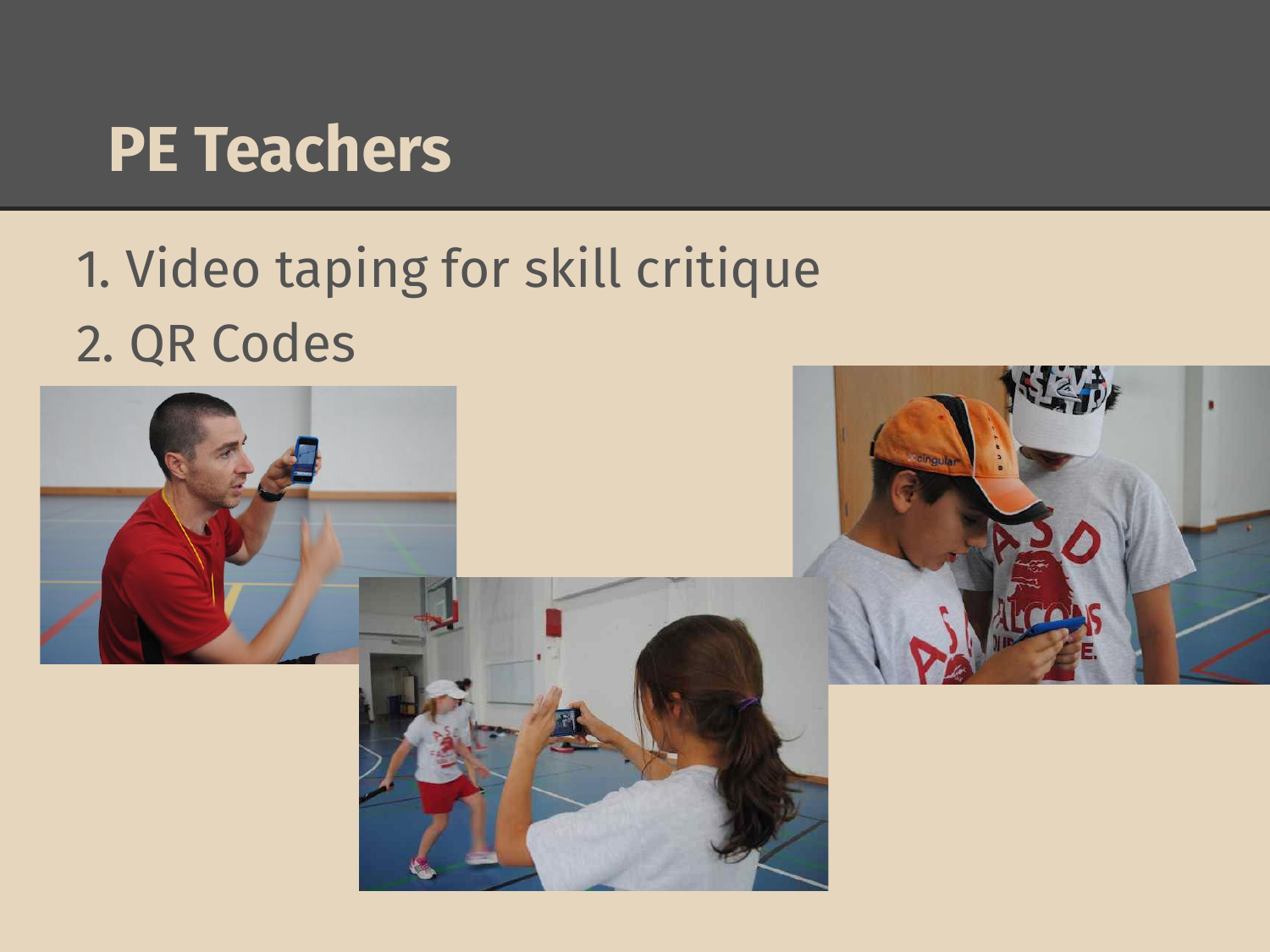

# PE Teachers
1. Video taping for skill critique
2. QR Codes